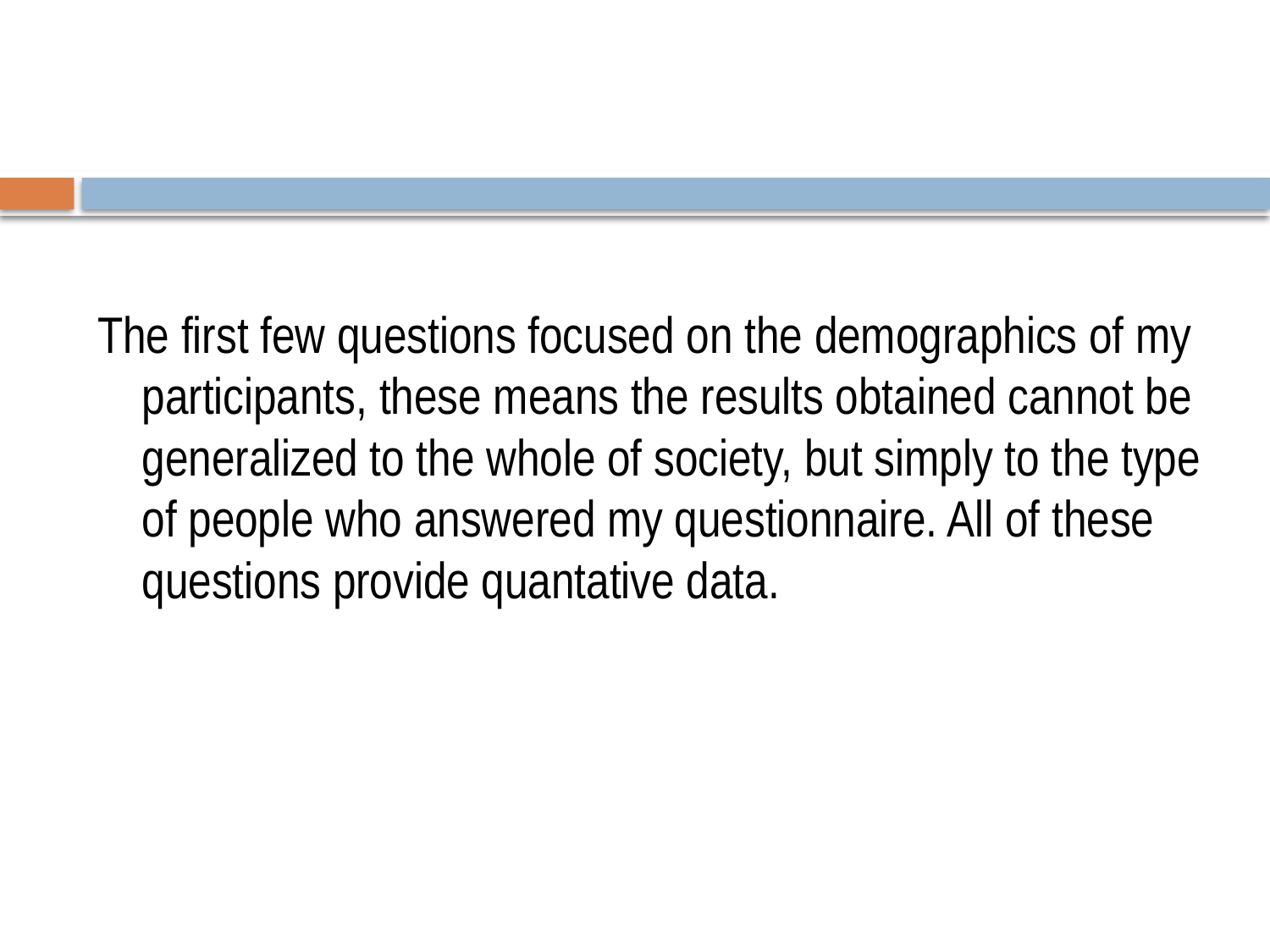

#

The first few questions focused on the demographics of my participants, these means the results obtained cannot be generalized to the whole of society, but simply to the type of people who answered my questionnaire. All of these questions provide quantative data.